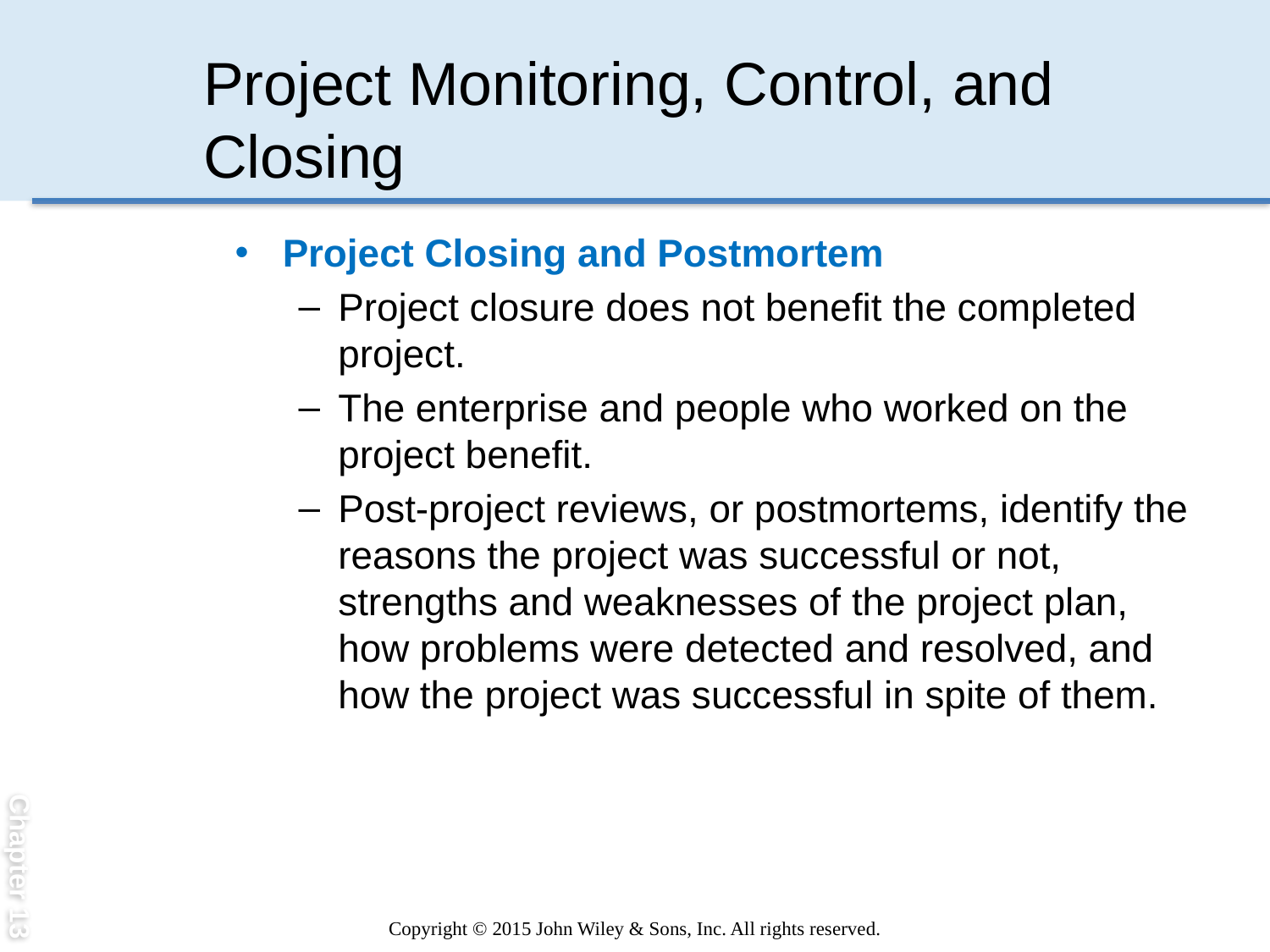

Chapter 13
# Project Monitoring, Control, and Closing
Project Closing and Postmortem
Project closure does not benefit the completed project.
The enterprise and people who worked on the project benefit.
Post-project reviews, or postmortems, identify the reasons the project was successful or not, strengths and weaknesses of the project plan, how problems were detected and resolved, and how the project was successful in spite of them.